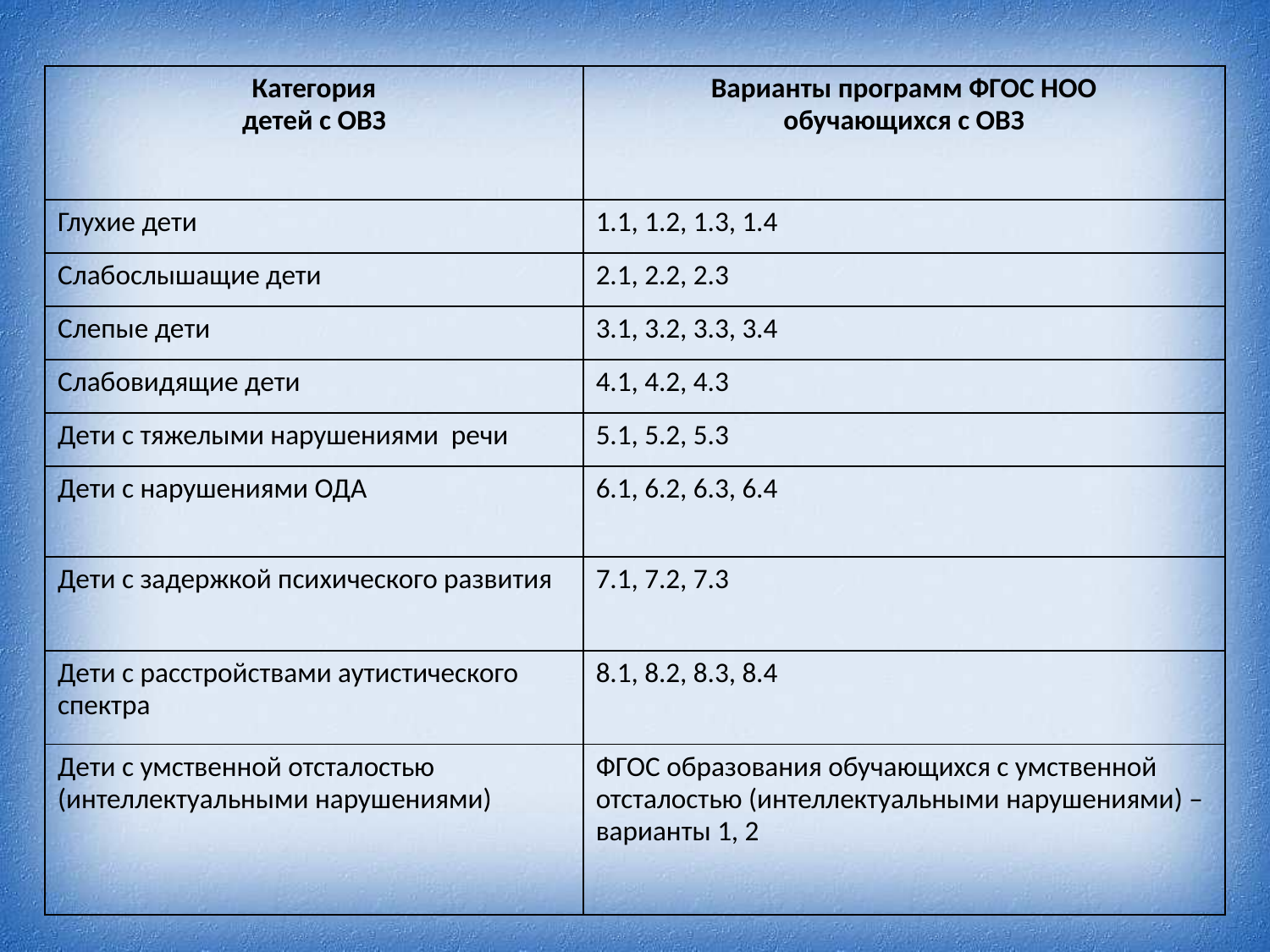

| Категория детей с ОВЗ | Варианты программ ФГОС НОО обучающихся с ОВЗ |
| --- | --- |
| Глухие дети | 1.1, 1.2, 1.3, 1.4 |
| Слабослышащие дети | 2.1, 2.2, 2.3 |
| Слепые дети | 3.1, 3.2, 3.3, 3.4 |
| Слабовидящие дети | 4.1, 4.2, 4.3 |
| Дети с тяжелыми нарушениями речи | 5.1, 5.2, 5.3 |
| Дети с нарушениями ОДА | 6.1, 6.2, 6.3, 6.4 |
| Дети с задержкой психического развития | 7.1, 7.2, 7.3 |
| Дети с расстройствами аутистического спектра | 8.1, 8.2, 8.3, 8.4 |
| Дети с умственной отсталостью (интеллектуальными нарушениями) | ФГОС образования обучающихся с умственной отсталостью (интеллектуальными нарушениями) – варианты 1, 2 |